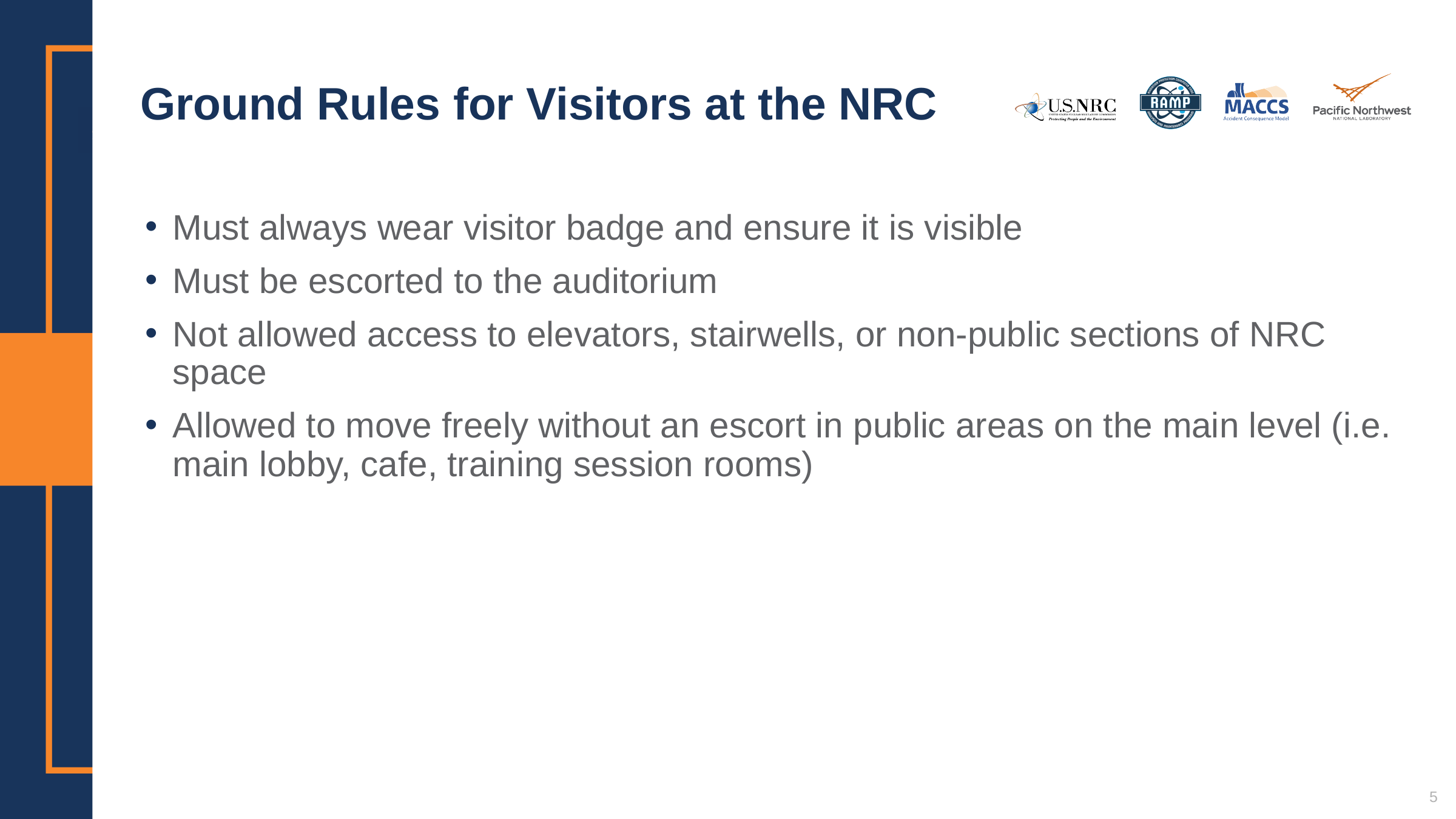

# Ground Rules for Visitors at the NRC
Must always wear visitor badge and ensure it is visible
Must be escorted to the auditorium
Not allowed access to elevators, stairwells, or non-public sections of NRC space
Allowed to move freely without an escort in public areas on the main level (i.e. main lobby, cafe, training session rooms)
5